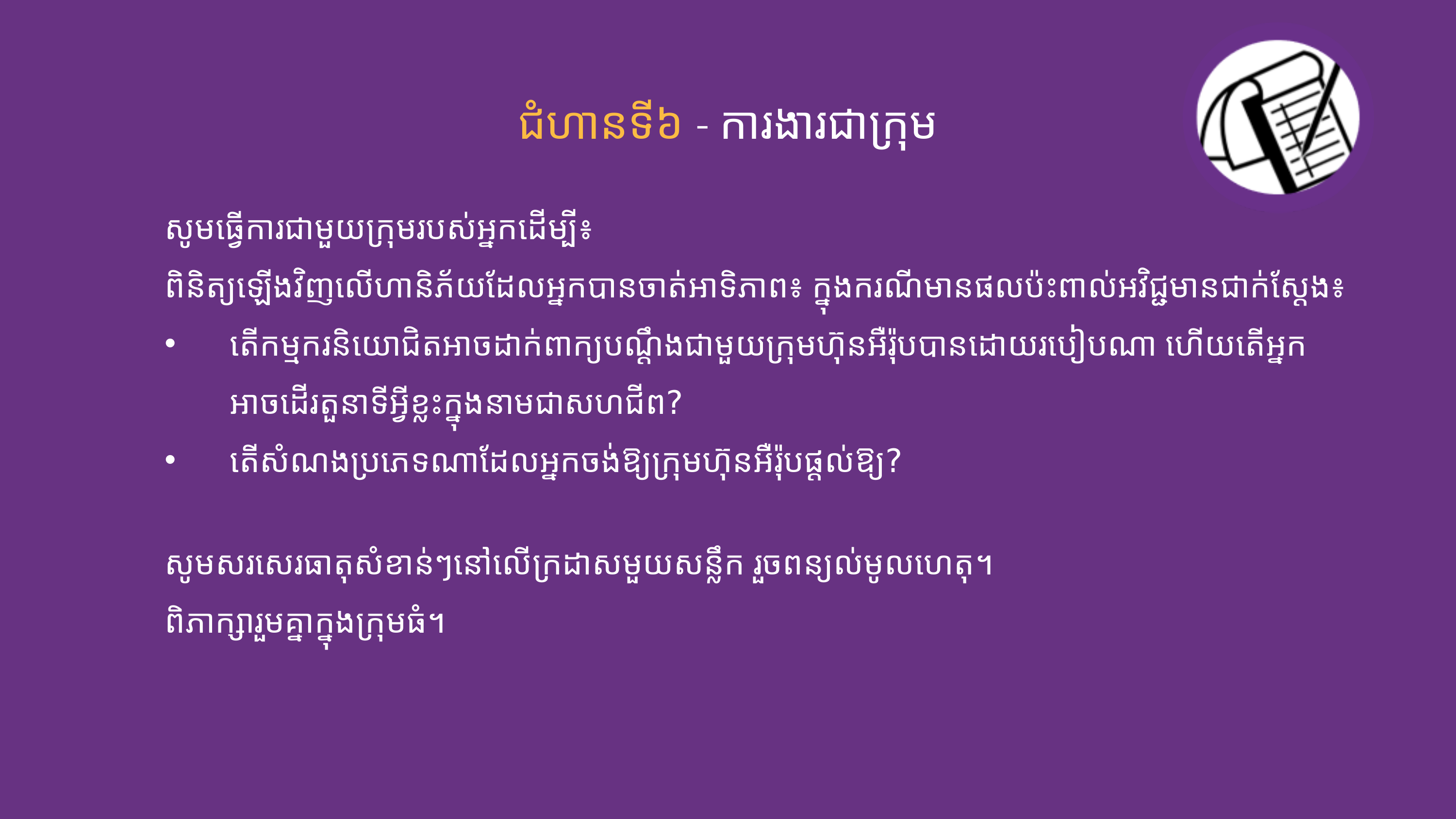

ជំហានទី៦ - ការងារជាក្រុម
សូមធ្វើការជាមួយក្រុមរបស់អ្នកដើម្បី៖
ពិនិត្យឡើងវិញ​លើ​ហានិភ័យដែល​អ្ន​ក​បានចាត់​អាទិភាព៖ ក្នុងករណី​មាន​ផលប៉ះពាល់​អវិជ្ជមាន​ជាក់ស្ដែង៖
តើកម្មករនិយោជិតអាចដាក់ពាក្យបណ្ដឹងជាមួយក្រុមហ៊ុនអឺរ៉ុបបានដោយរបៀបណា ហើយតើអ្នកអាចដើរតួនាទីអ្វីខ្លះក្នុងនាមជាសហជីព?
តើសំណងប្រភេទណាដែលអ្នកចង់ឱ្យក្រុមហ៊ុនអឺរ៉ុបផ្ដល់ឱ្យ? ​

សូមសរសេរ​ធាតុសំខាន់ៗនៅលើក្រដាសមួយសន្លឹក រួចពន្យល់មូលហេតុ។
ពិភាក្សារួមគ្នាក្នុងក្រុមធំ។